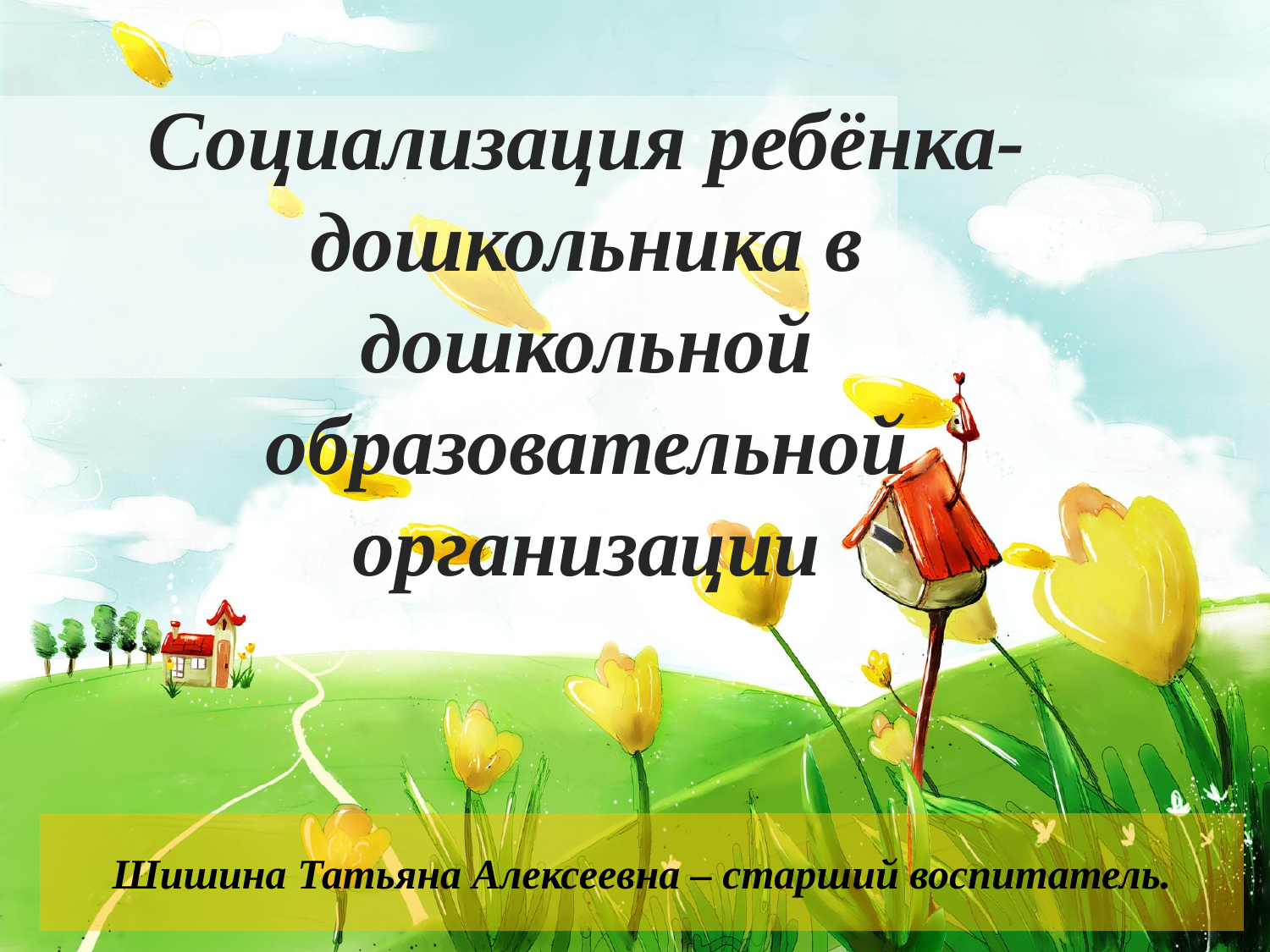

Социализация ребёнка-дошкольника в дошкольной образовательной организации

Шишина Татьяна Алексеевна – старший воспитатель.